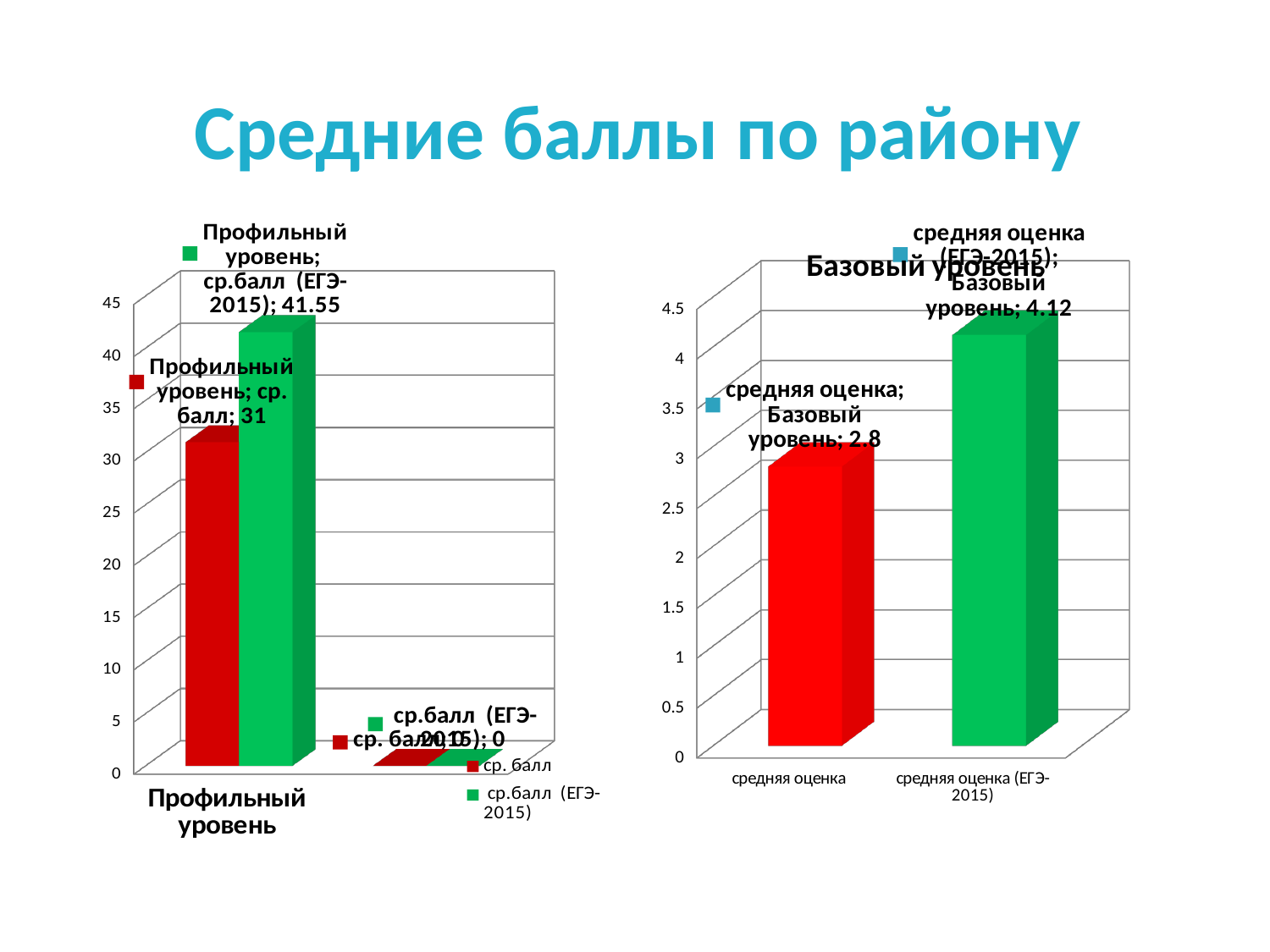

# Средние баллы по району

[unsupported chart]

[unsupported chart]